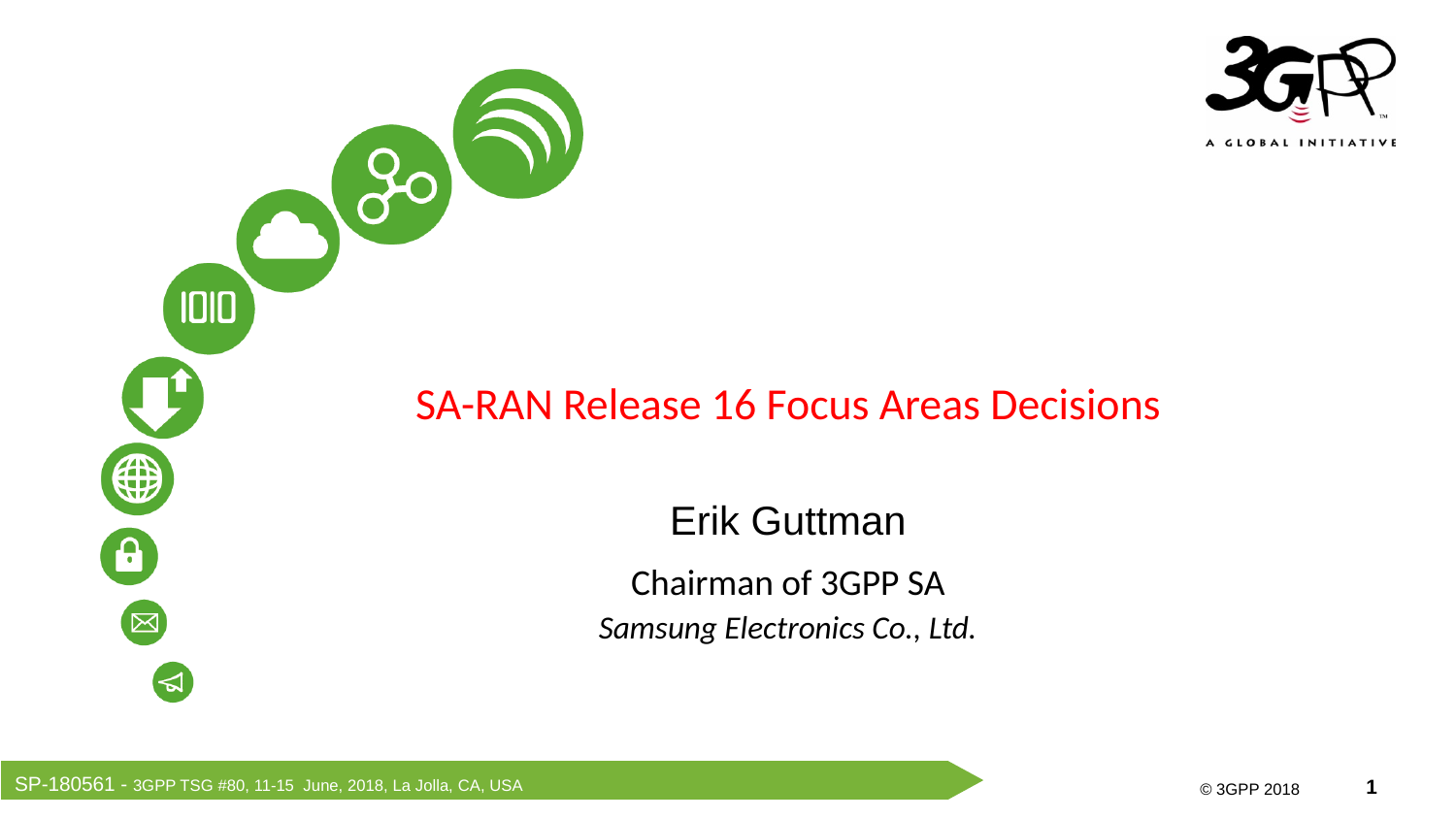

SA-RAN Release 16 Focus Areas Decisions
Erik Guttman
Chairman of 3GPP SA
Samsung Electronics Co., Ltd.